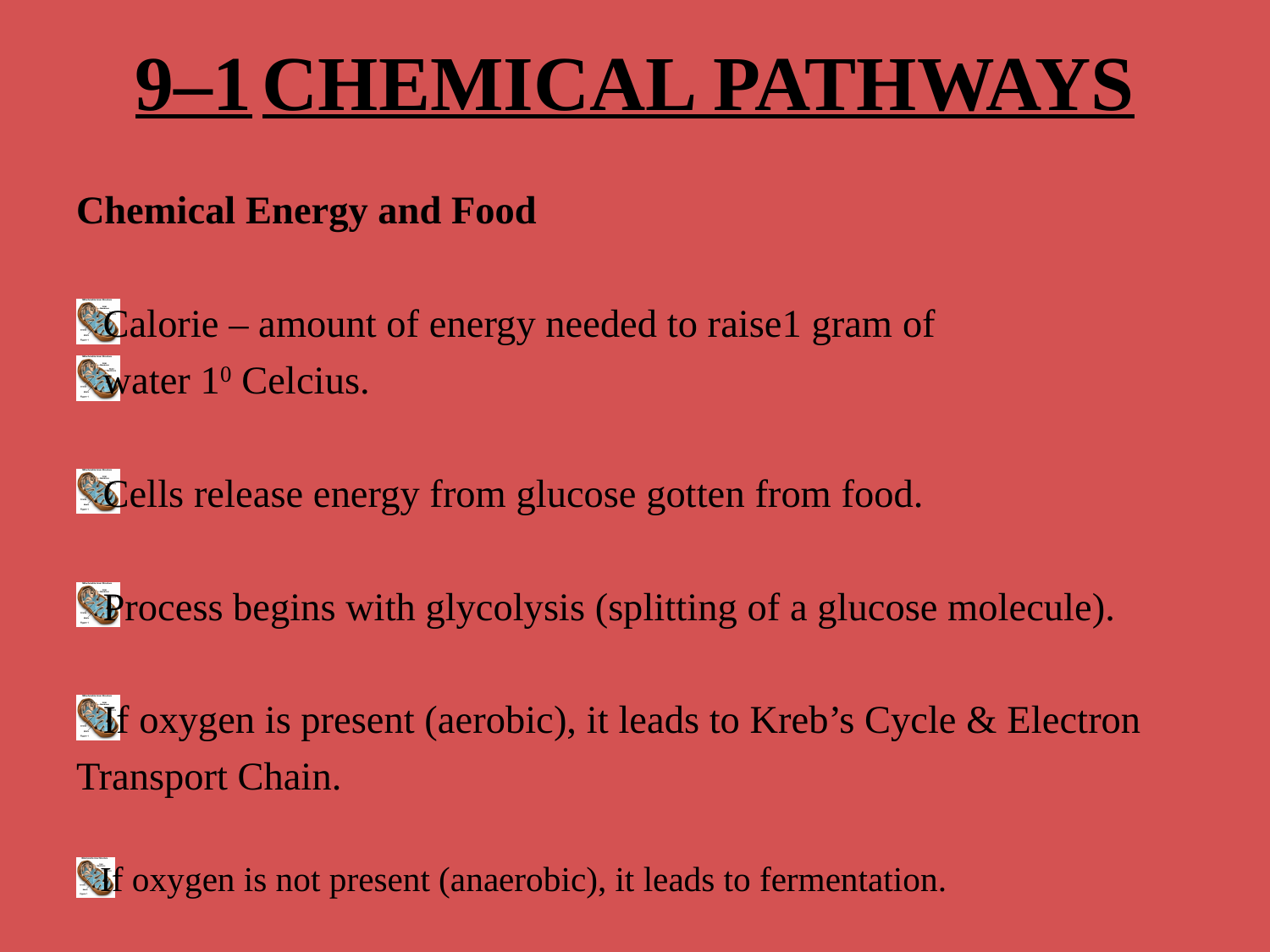

# 9–1	CHEMICAL PATHWAYS
Chemical Energy and Food

Calorie – amount of energy needed to raise1 gram of
water 10 Celcius.

Cells release energy from glucose gotten from food.

Process begins with glycolysis (splitting of a glucose molecule).

If oxygen is present (aerobic), it leads to Kreb’s Cycle & Electron Transport Chain.

If oxygen is not present (anaerobic), it leads to fermentation.